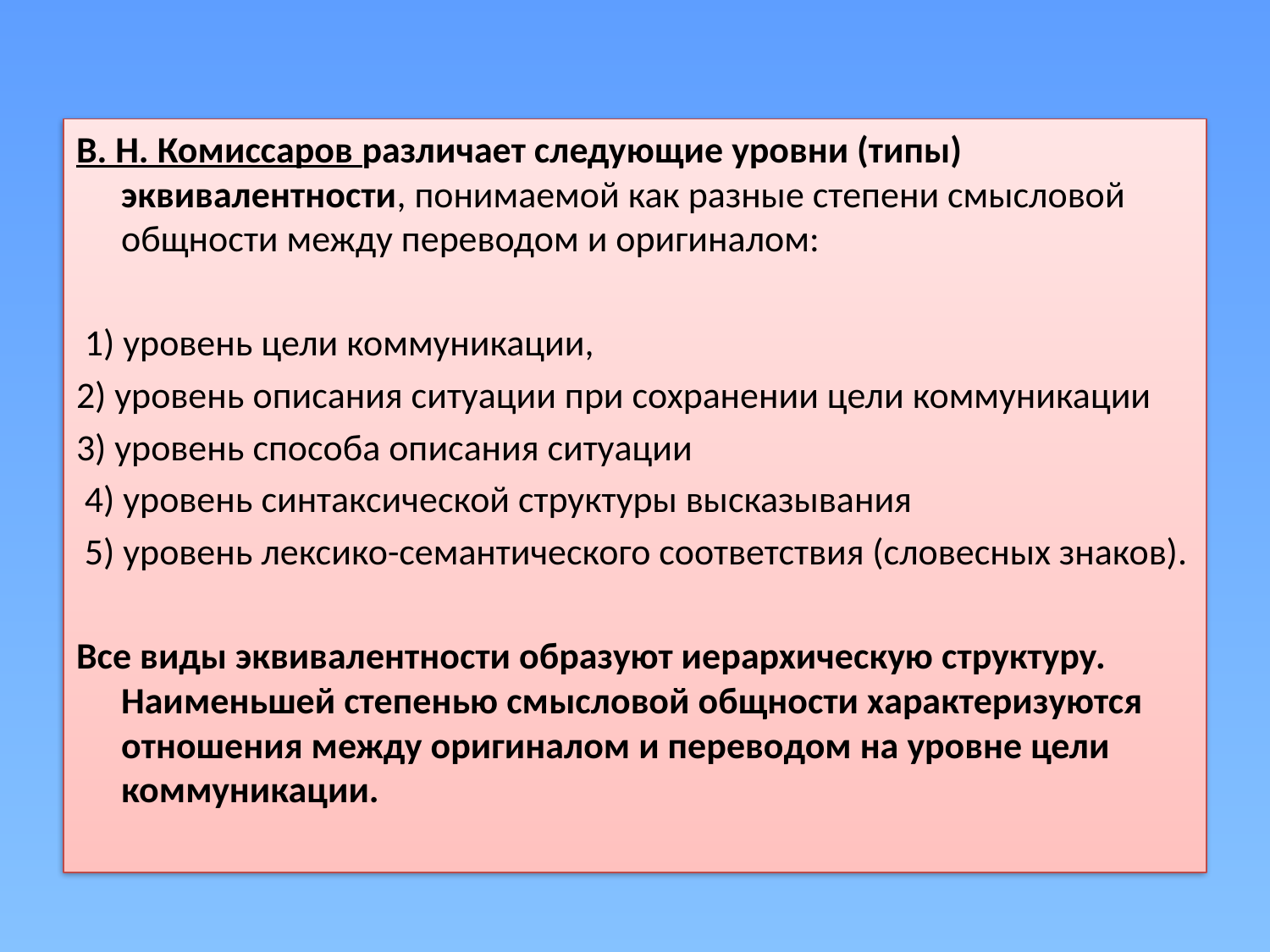

В. Н. Комиссаров различает следующие уровни (типы) эквивалентности, понимаемой как разные степени смысловой общности между переводом и оригиналом:

 1) уровень цели коммуникации,
2) уровень описания ситуации при сохранении цели коммуникации
3) уровень способа описания ситуации
 4) уровень синтаксической структуры высказывания
 5) уровень лексико-семантического соответствия (словесных знаков).

Все виды эквивалентности образуют иерархическую структуру. Наименьшей степенью смысловой общности характеризуются отношения между оригиналом и переводом на уровне цели коммуникации.